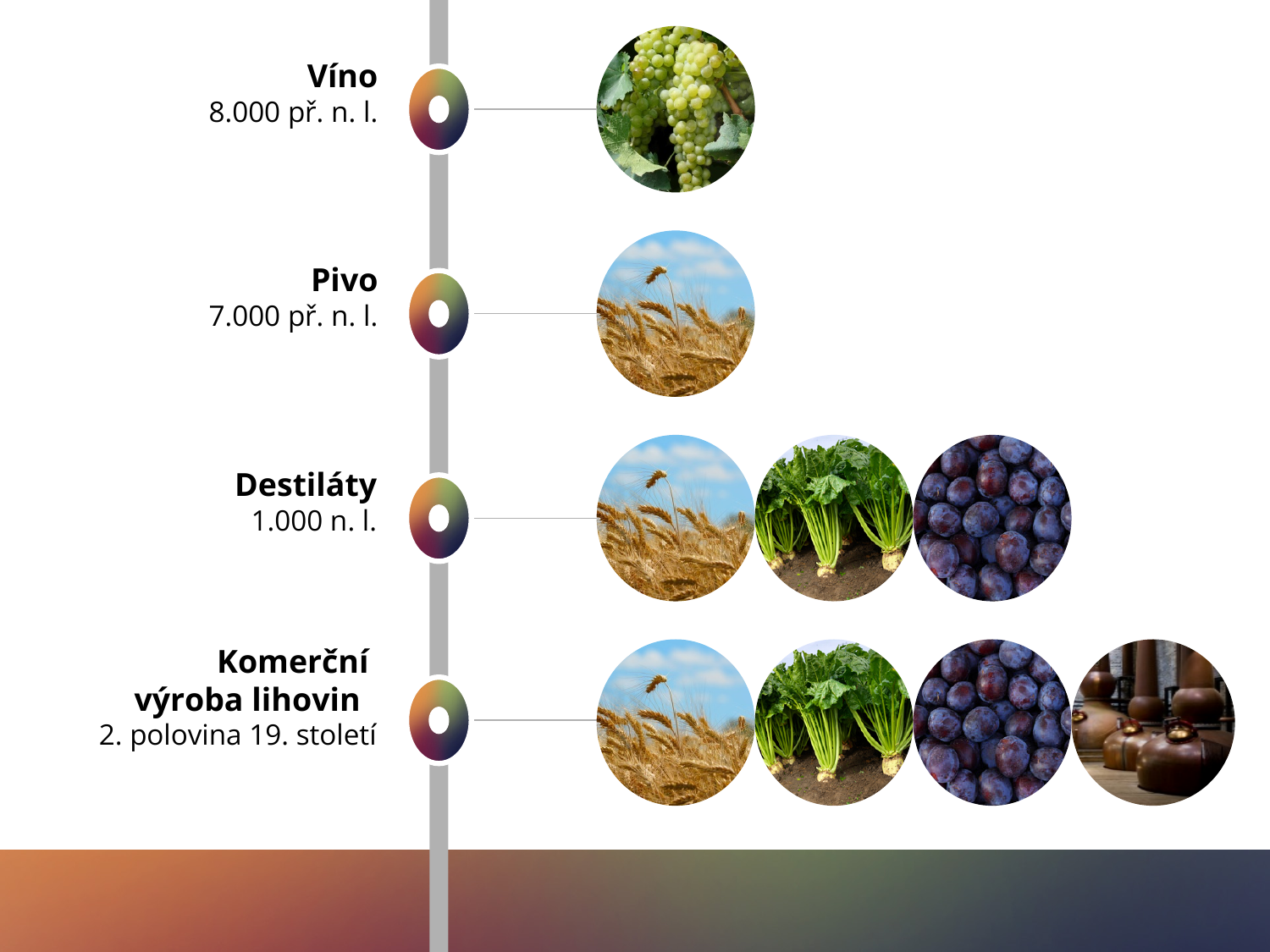

Víno
8.000 př. n. l.

Pivo
7.000 př. n. l.

Destiláty
1.000 n. l.

Komerční
výroba lihovin
2. polovina 19. století